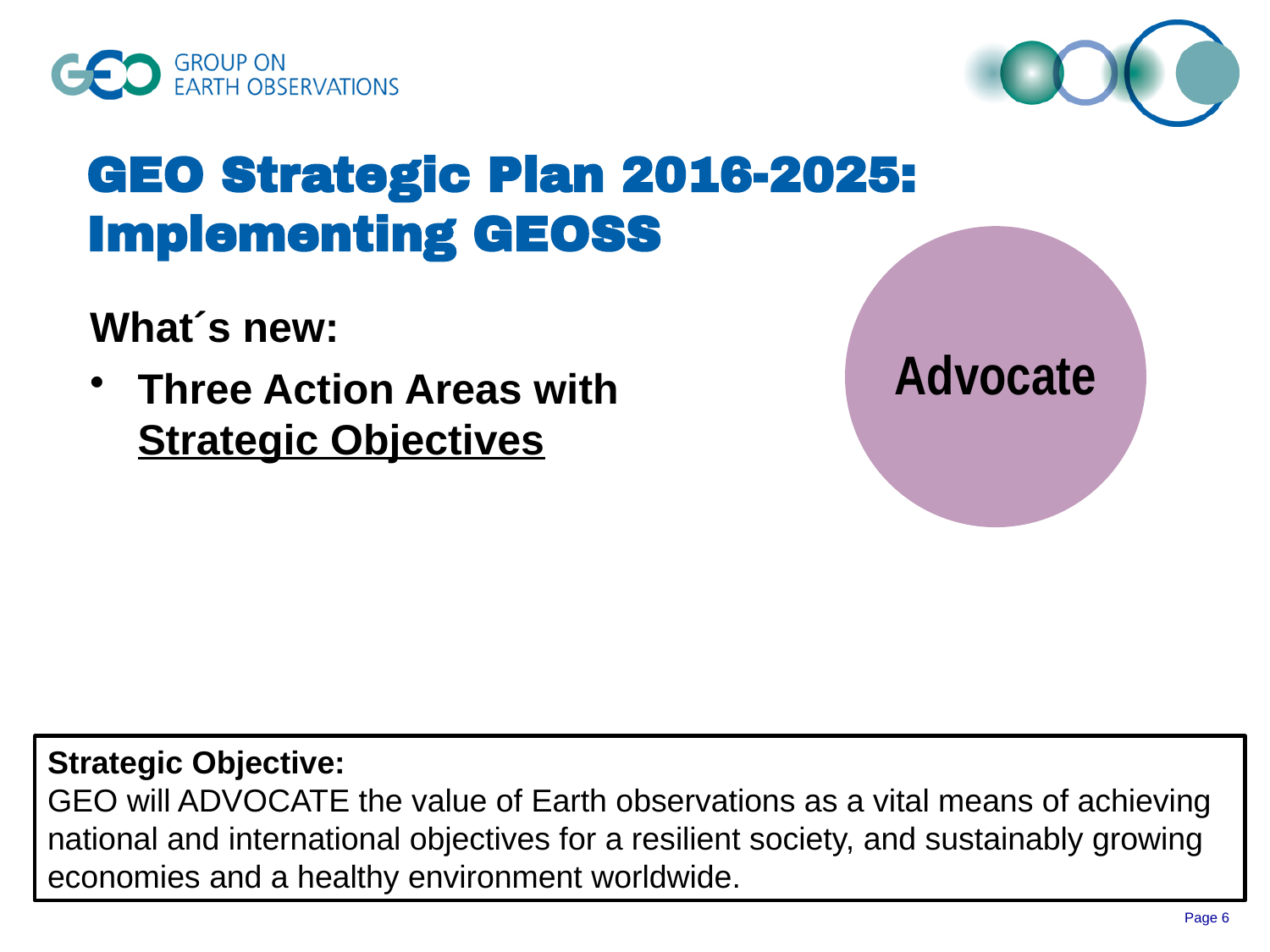

# GEO Strategic Plan 2016-2025: Implementing GEOSS

Advocate
What´s new:
Three Action Areas with Strategic Objectives
Strategic Objective:
GEO will ADVOCATE the value of Earth observations as a vital means of achieving national and international objectives for a resilient society, and sustainably growing economies and a healthy environment worldwide.